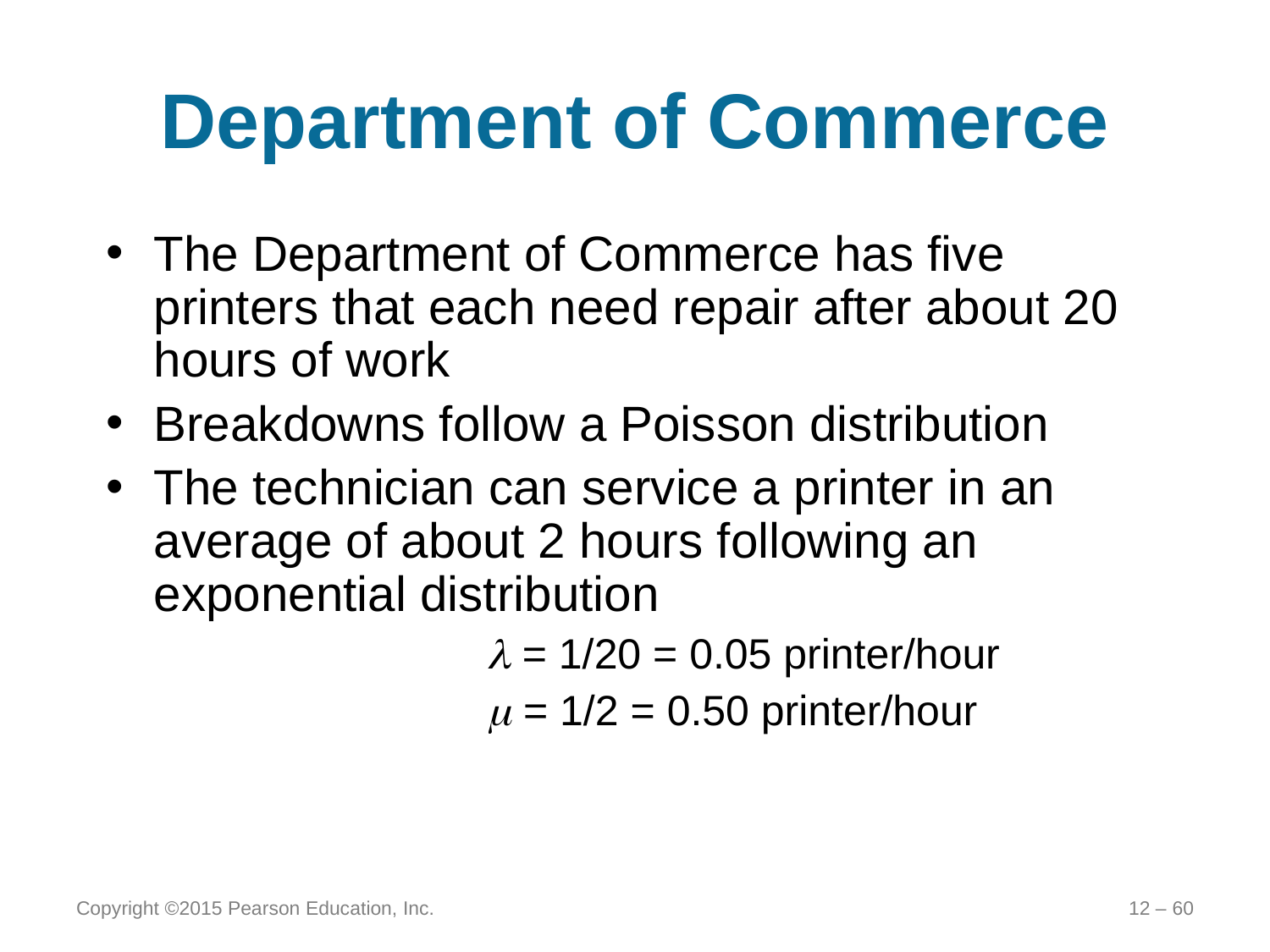

# Department of Commerce
The Department of Commerce has five printers that each need repair after about 20 hours of work
Breakdowns follow a Poisson distribution
The technician can service a printer in an average of about 2 hours following an exponential distribution
			λ = 1/20 = 0.05 printer/hour
			μ = 1/2 = 0.50 printer/hour
Copyright ©2015 Pearson Education, Inc.
12 – 60